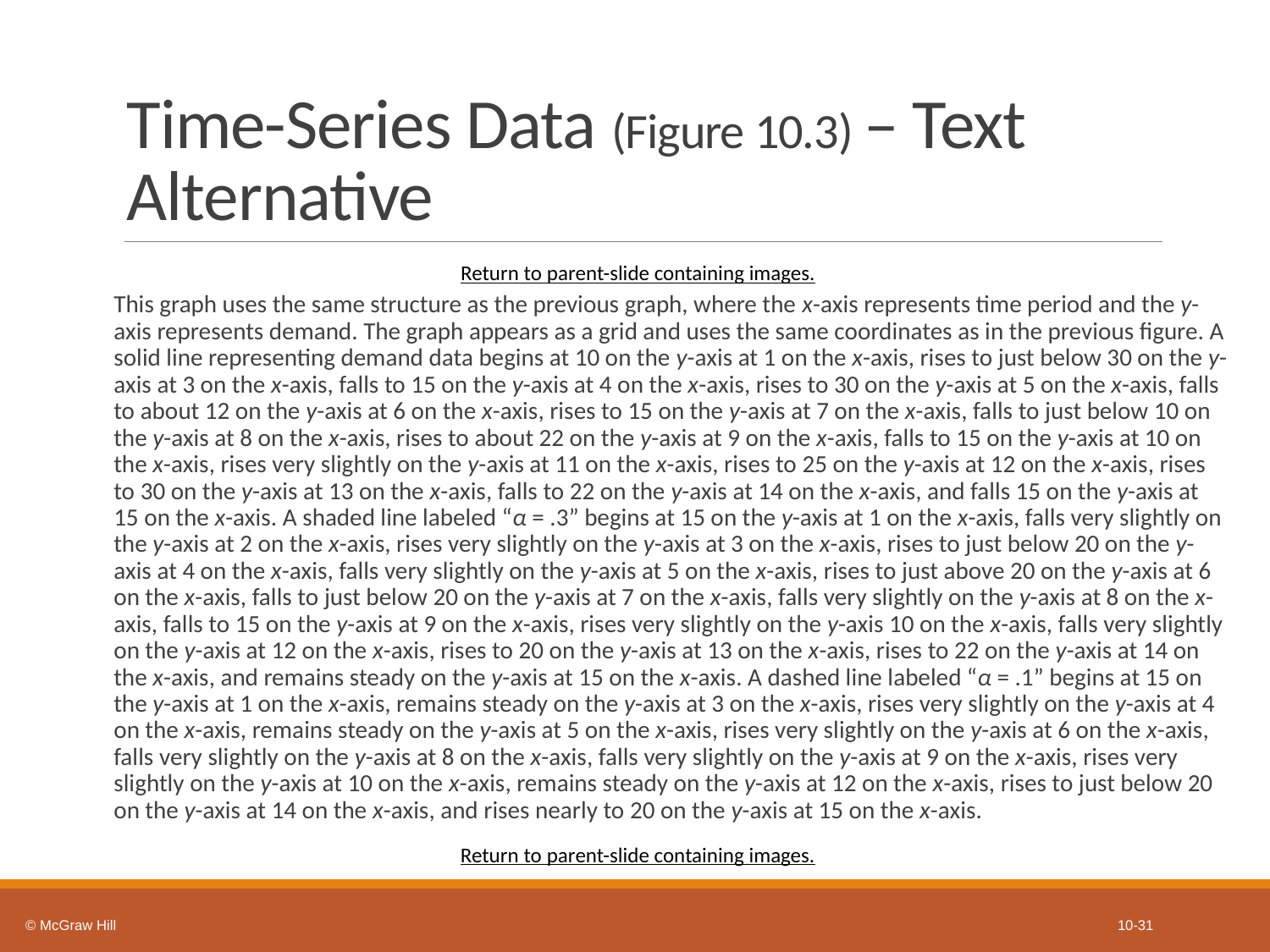

# Time-Series Data (Figure 10.3) – Text Alternative
Return to parent-slide containing images.
This graph uses the same structure as the previous graph, where the x-axis represents time period and the y-axis represents demand. The graph appears as a grid and uses the same coordinates as in the previous figure. A solid line representing demand data begins at 10 on the y-axis at 1 on the x-axis, rises to just below 30 on the y-axis at 3 on the x-axis, falls to 15 on the y-axis at 4 on the x-axis, rises to 30 on the y-axis at 5 on the x-axis, falls to about 12 on the y-axis at 6 on the x-axis, rises to 15 on the y-axis at 7 on the x-axis, falls to just below 10 on the y-axis at 8 on the x-axis, rises to about 22 on the y-axis at 9 on the x-axis, falls to 15 on the y-axis at 10 on the x-axis, rises very slightly on the y-axis at 11 on the x-axis, rises to 25 on the y-axis at 12 on the x-axis, rises to 30 on the y-axis at 13 on the x-axis, falls to 22 on the y-axis at 14 on the x-axis, and falls 15 on the y-axis at 15 on the x-axis. A shaded line labeled “α = .3” begins at 15 on the y-axis at 1 on the x-axis, falls very slightly on the y-axis at 2 on the x-axis, rises very slightly on the y-axis at 3 on the x-axis, rises to just below 20 on the y-axis at 4 on the x-axis, falls very slightly on the y-axis at 5 on the x-axis, rises to just above 20 on the y-axis at 6 on the x-axis, falls to just below 20 on the y-axis at 7 on the x-axis, falls very slightly on the y-axis at 8 on the x-axis, falls to 15 on the y-axis at 9 on the x-axis, rises very slightly on the y-axis 10 on the x-axis, falls very slightly on the y-axis at 12 on the x-axis, rises to 20 on the y-axis at 13 on the x-axis, rises to 22 on the y-axis at 14 on the x-axis, and remains steady on the y-axis at 15 on the x-axis. A dashed line labeled “α = .1” begins at 15 on the y-axis at 1 on the x-axis, remains steady on the y-axis at 3 on the x-axis, rises very slightly on the y-axis at 4 on the x-axis, remains steady on the y-axis at 5 on the x-axis, rises very slightly on the y-axis at 6 on the x-axis, falls very slightly on the y-axis at 8 on the x-axis, falls very slightly on the y-axis at 9 on the x-axis, rises very slightly on the y-axis at 10 on the x-axis, remains steady on the y-axis at 12 on the x-axis, rises to just below 20 on the y-axis at 14 on the x-axis, and rises nearly to 20 on the y-axis at 15 on the x-axis.
Return to parent-slide containing images.